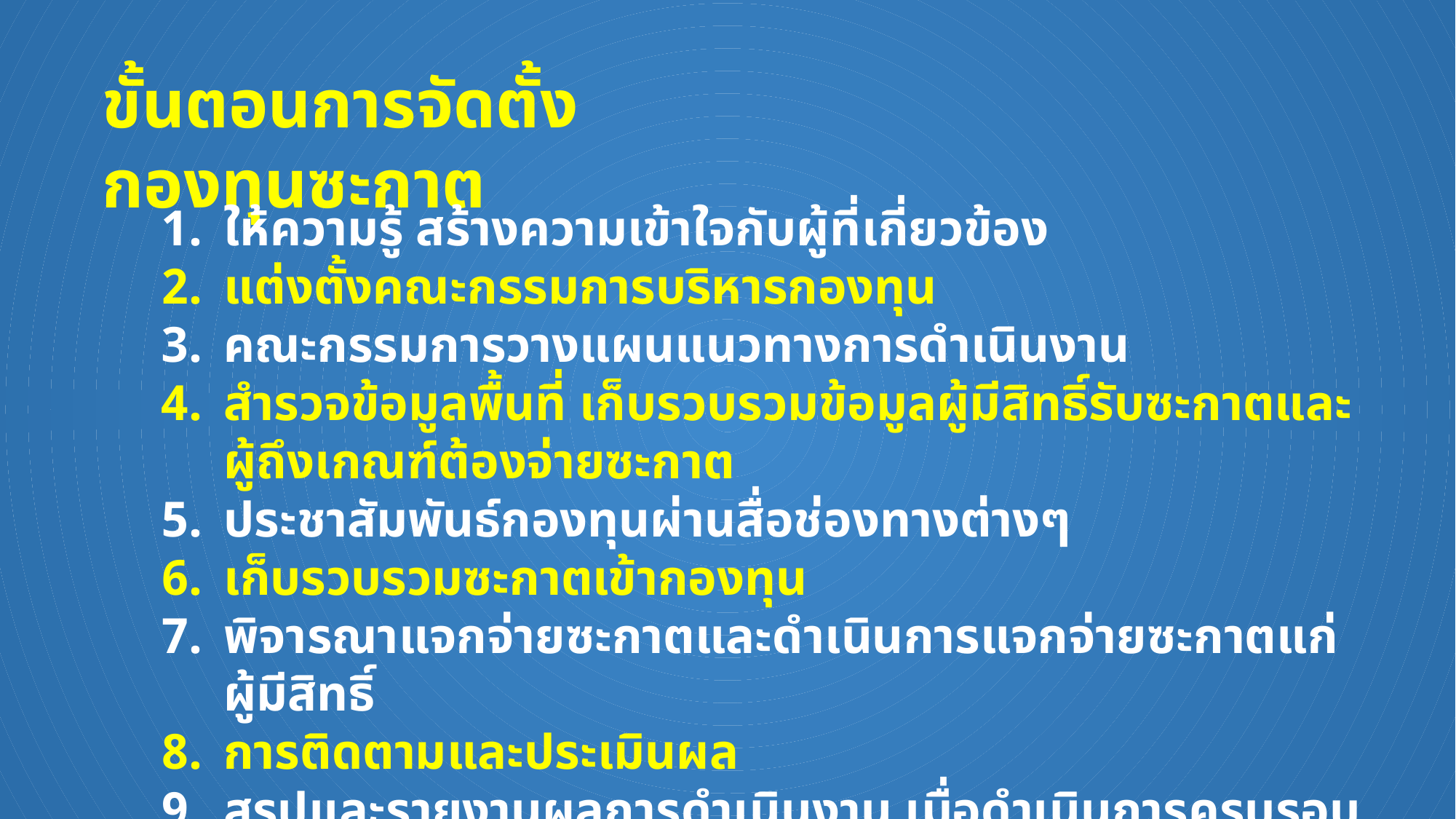

ขั้นตอนการจัดตั้งกองทุนซะกาต
ให้ความรู้ สร้างความเข้าใจกับผู้ที่เกี่ยวข้อง
แต่งตั้งคณะกรรมการบริหารกองทุน
คณะกรรมการวางแผนแนวทางการดำเนินงาน
สำรวจข้อมูลพื้นที่ เก็บรวบรวมข้อมูลผู้มีสิทธิ์รับซะกาตและผู้ถึงเกณฑ์ต้องจ่ายซะกาต
ประชาสัมพันธ์กองทุนผ่านสื่อช่องทางต่างๆ
เก็บรวบรวมซะกาตเข้ากองทุน
พิจารณาแจกจ่ายซะกาตและดำเนินการแจกจ่ายซะกาตแก่ผู้มีสิทธิ์
การติดตามและประเมินผล
สรุปและรายงานผลการดำเนินงาน เมื่อดำเนินการครบรอบปี